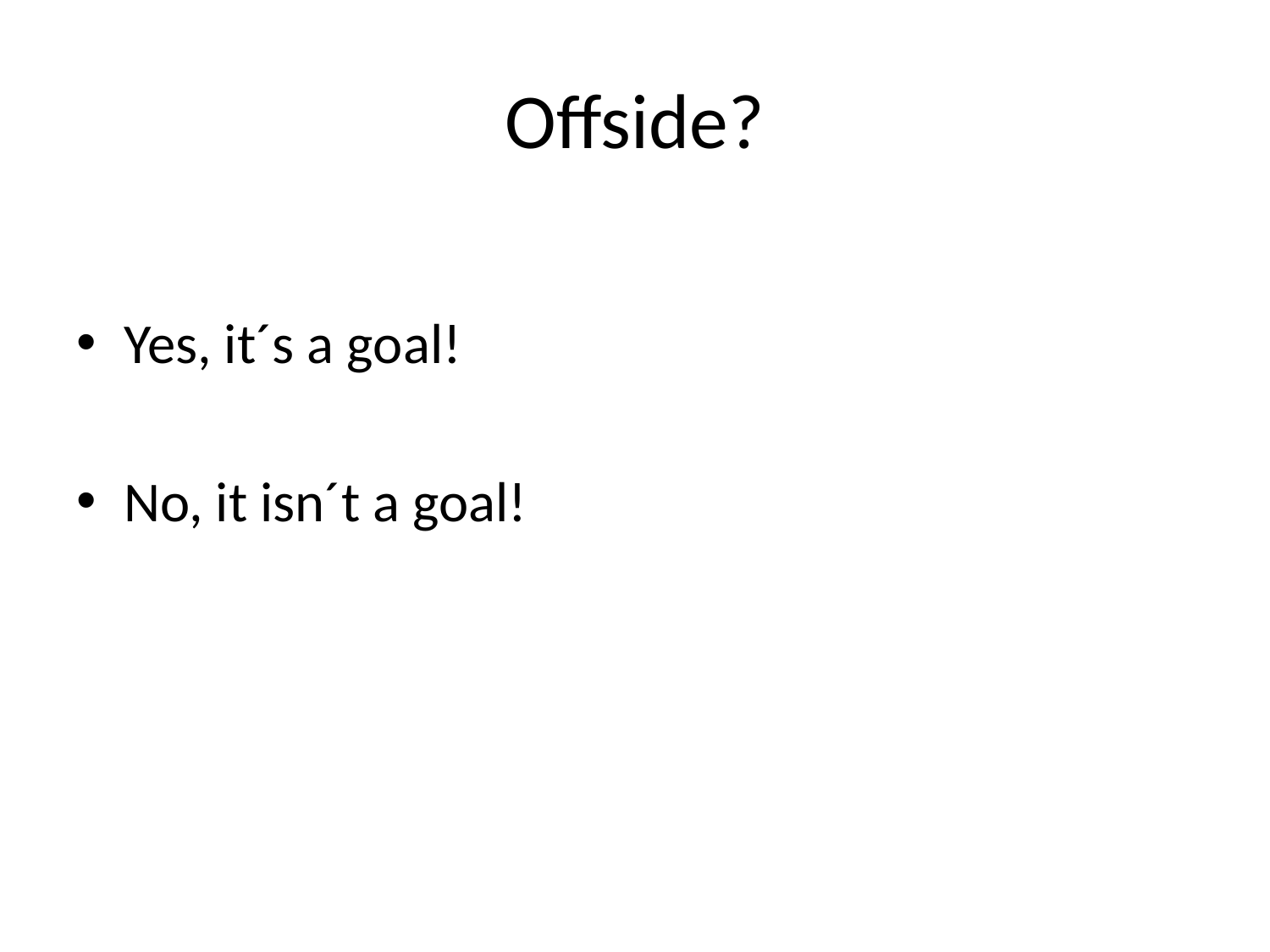

# Offside?

Yes, it´s a goal!

No, it isn´t a goal!